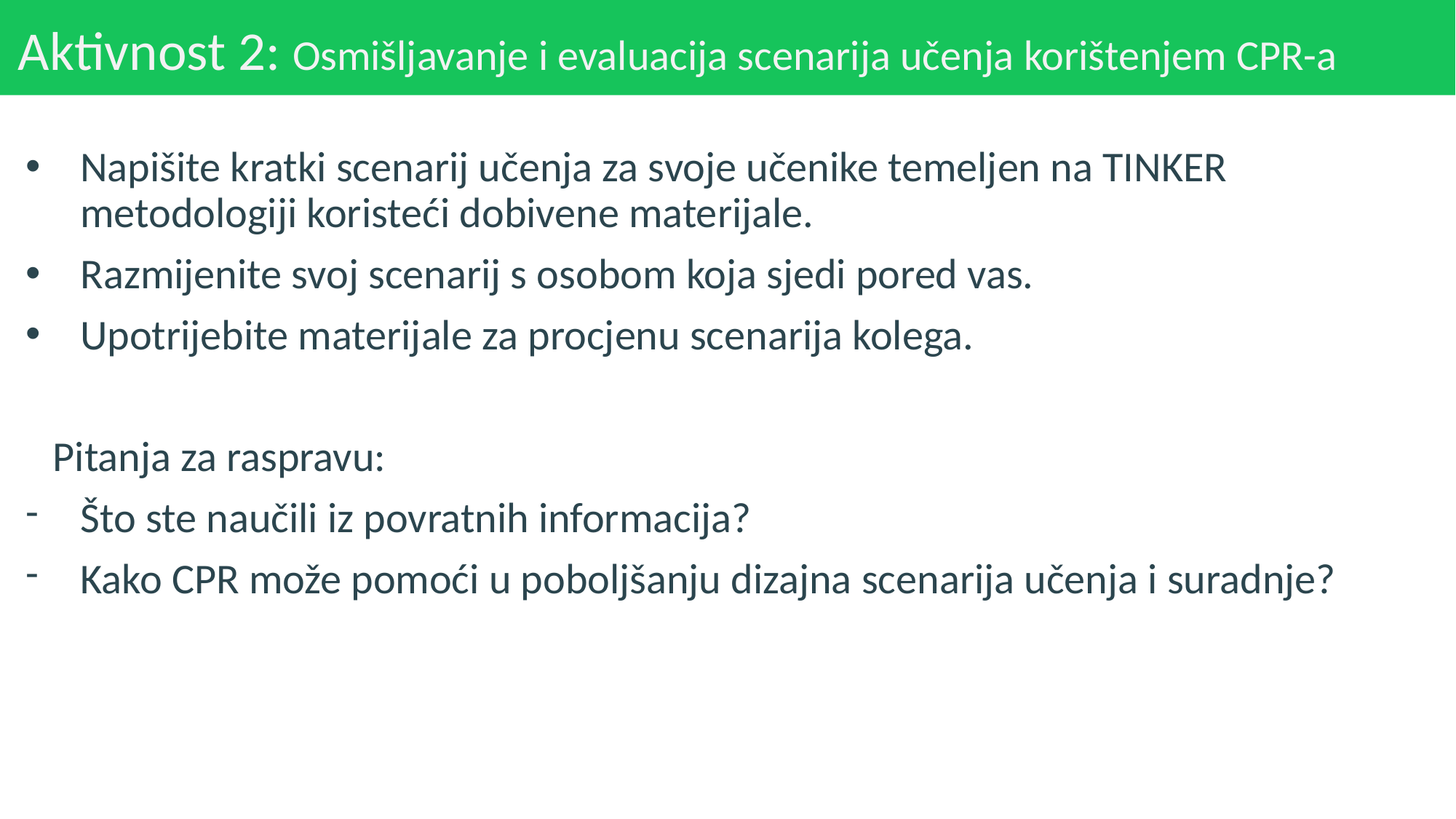

# Aktivnost 2: Osmišljavanje i evaluacija scenarija učenja korištenjem CPR-a
Napišite kratki scenarij učenja za svoje učenike temeljen na TINKER metodologiji koristeći dobivene materijale.
Razmijenite svoj scenarij s osobom koja sjedi pored vas.
Upotrijebite materijale za procjenu scenarija kolega.

Pitanja za raspravu:
Što ste naučili iz povratnih informacija?
Kako CPR može pomoći u poboljšanju dizajna scenarija učenja i suradnje?